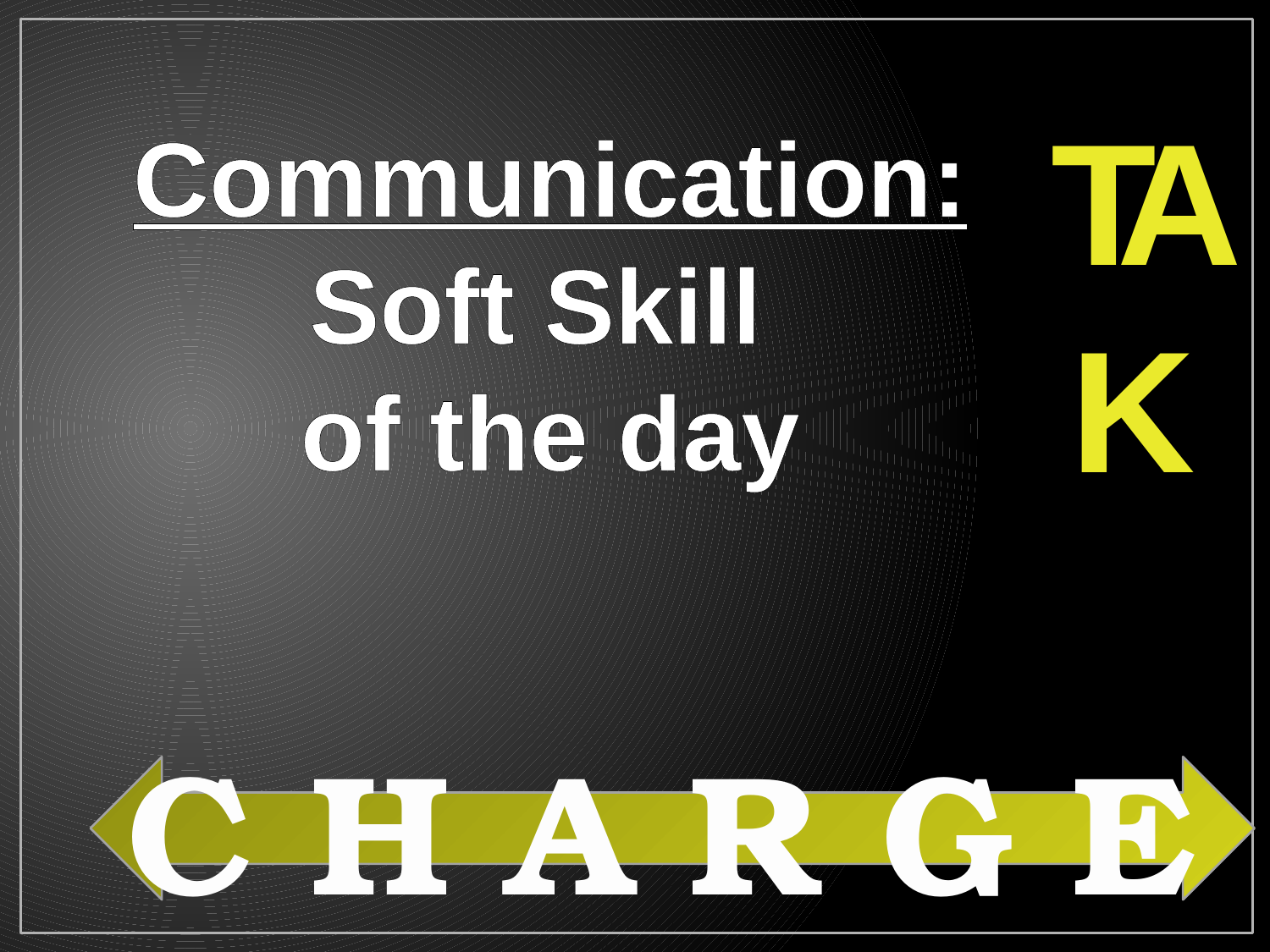

TAK
Communication:
Soft Skill
of the day
C H A R G E